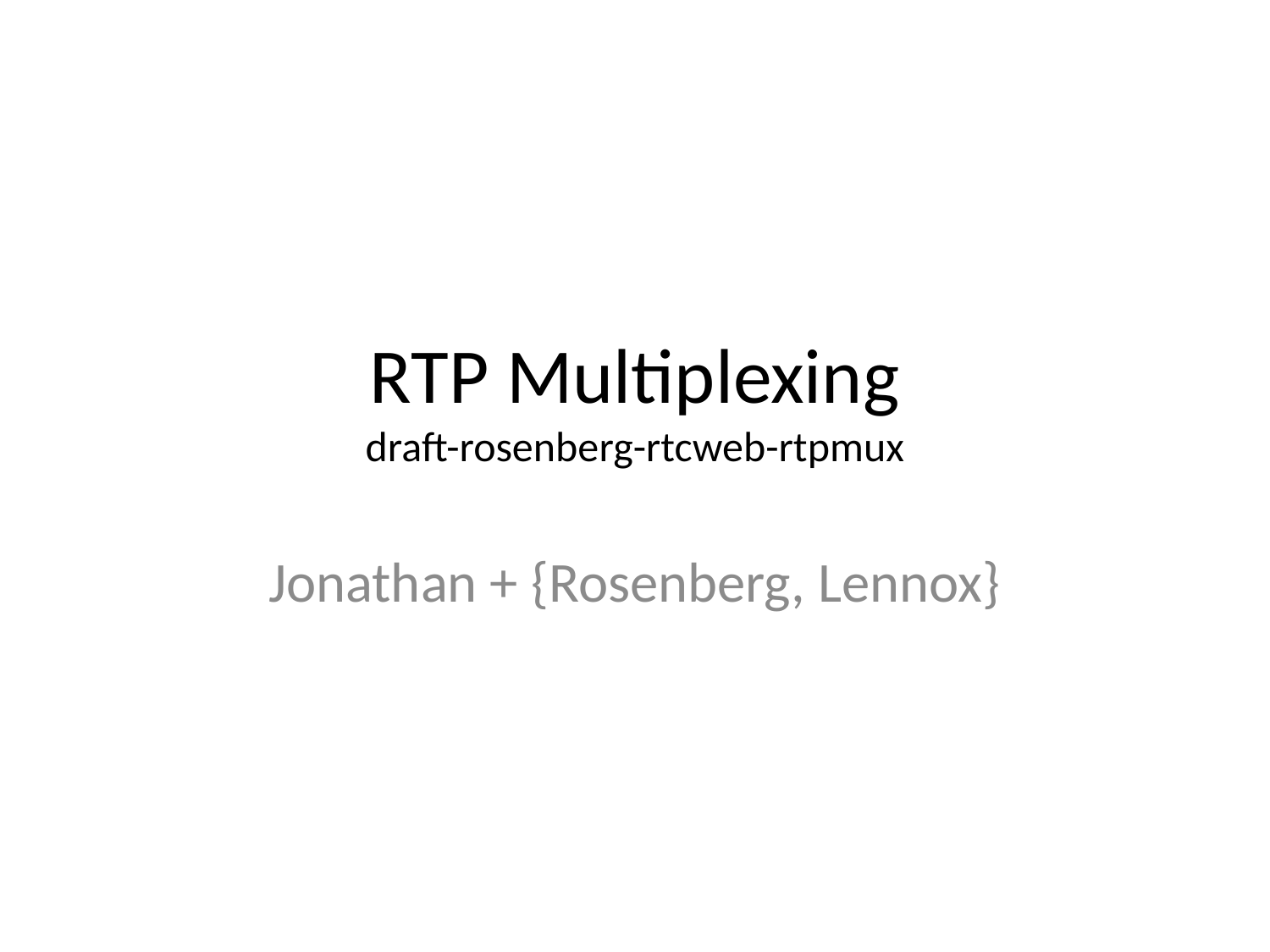

# RTP Multiplexing draft-rosenberg-rtcweb-rtpmux
Jonathan + {Rosenberg, Lennox}